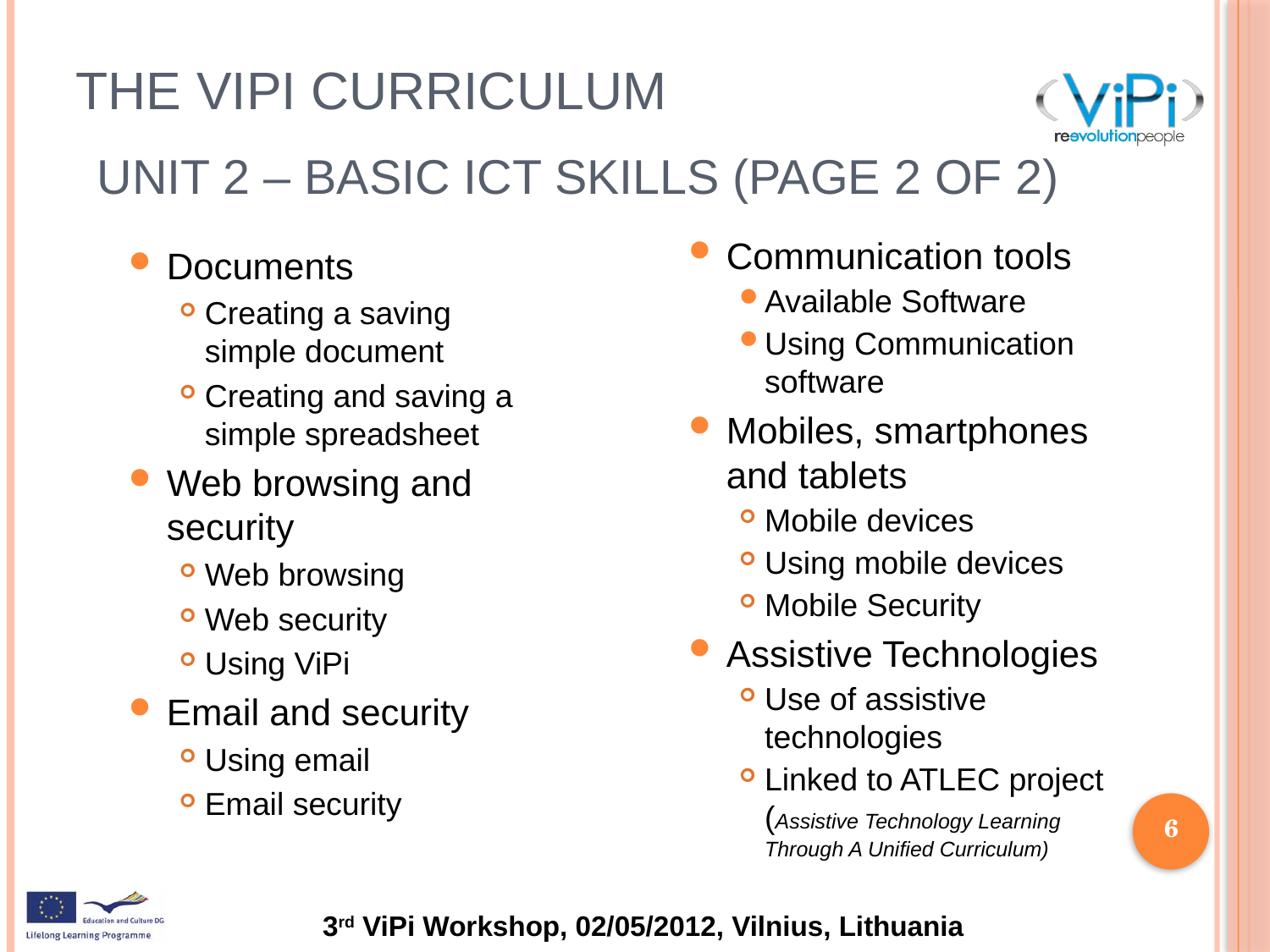

# The ViPi Curriculum
Unit 2 – Basic ICT Skills (page 2 of 2)
Communication tools
Available Software
Using Communication software
Mobiles, smartphones and tablets
Mobile devices
Using mobile devices
Mobile Security
Assistive Technologies
Use of assistive technologies
Linked to ATLEC project (Assistive Technology Learning Through A Unified Curriculum)

Documents
Creating a saving simple document
Creating and saving a simple spreadsheet
Web browsing and security
Web browsing
Web security
Using ViPi
Email and security
Using email
Email security

6